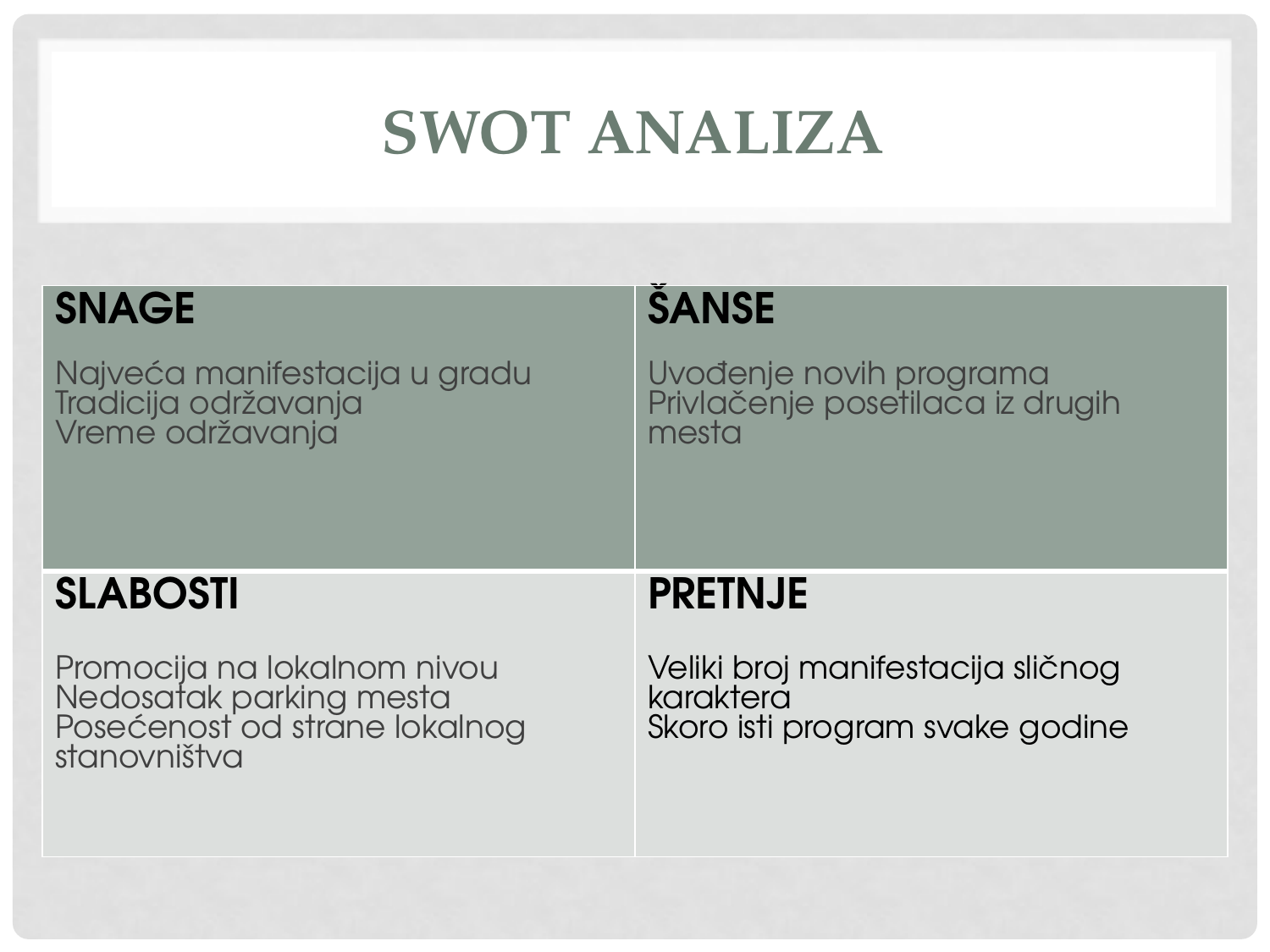

# Swot analiza
| SNAGE Najveća manifestacija u gradu Tradicija održavanja Vreme održavanja | ŠANSE Uvođenje novih programa Privlačenje posetilaca iz drugih mesta |
| --- | --- |
| SLABOSTI Promocija na lokalnom nivou Nedosatak parking mesta Posećenost od strane lokalnog stanovništva | PRETNJE Veliki broj manifestacija sličnog karaktera Skoro isti program svake godine |